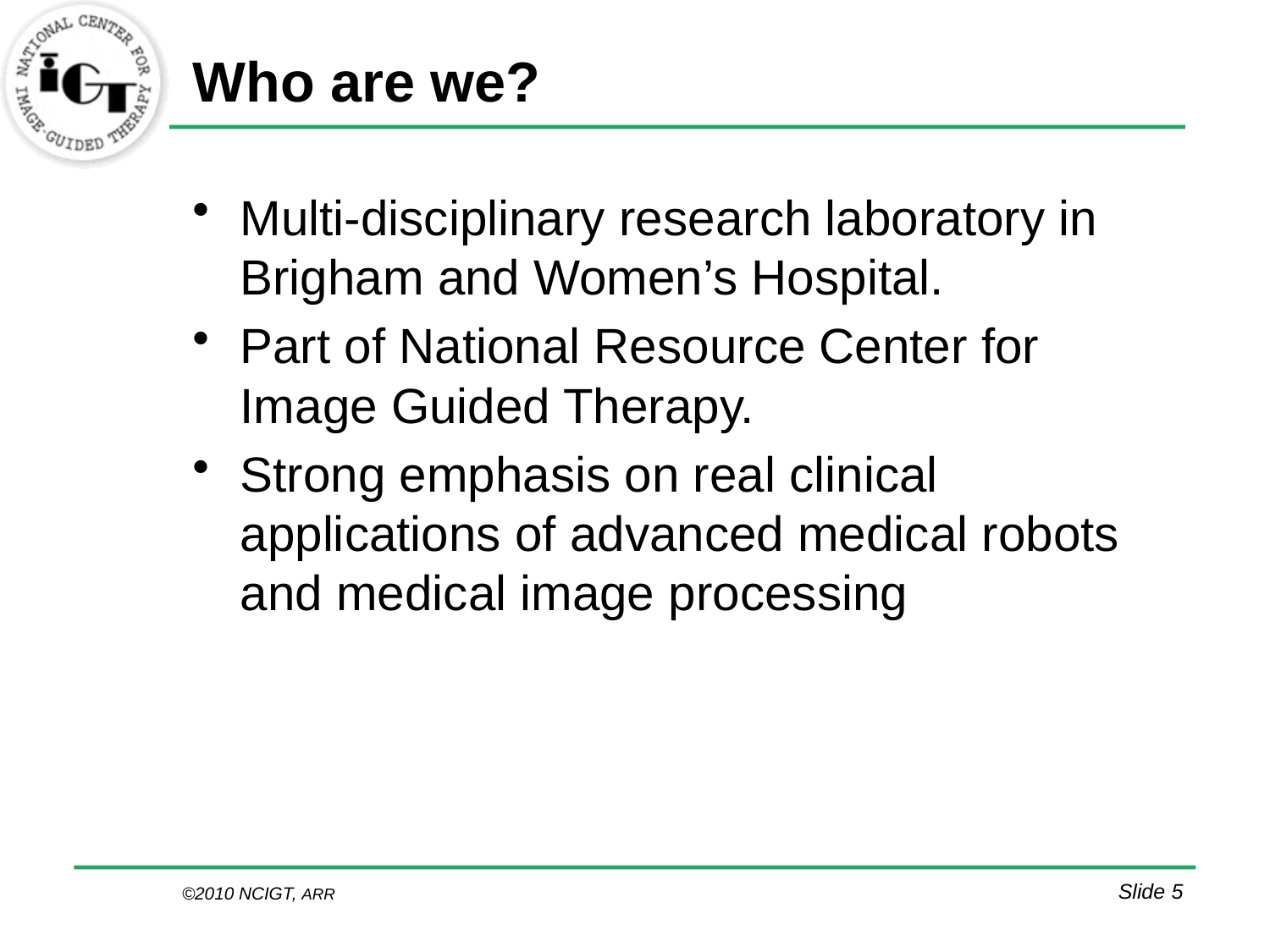

# Who are we?
Multi-disciplinary research laboratory in Brigham and Women’s Hospital.
Part of National Resource Center for Image Guided Therapy.
Strong emphasis on real clinical applications of advanced medical robots and medical image processing